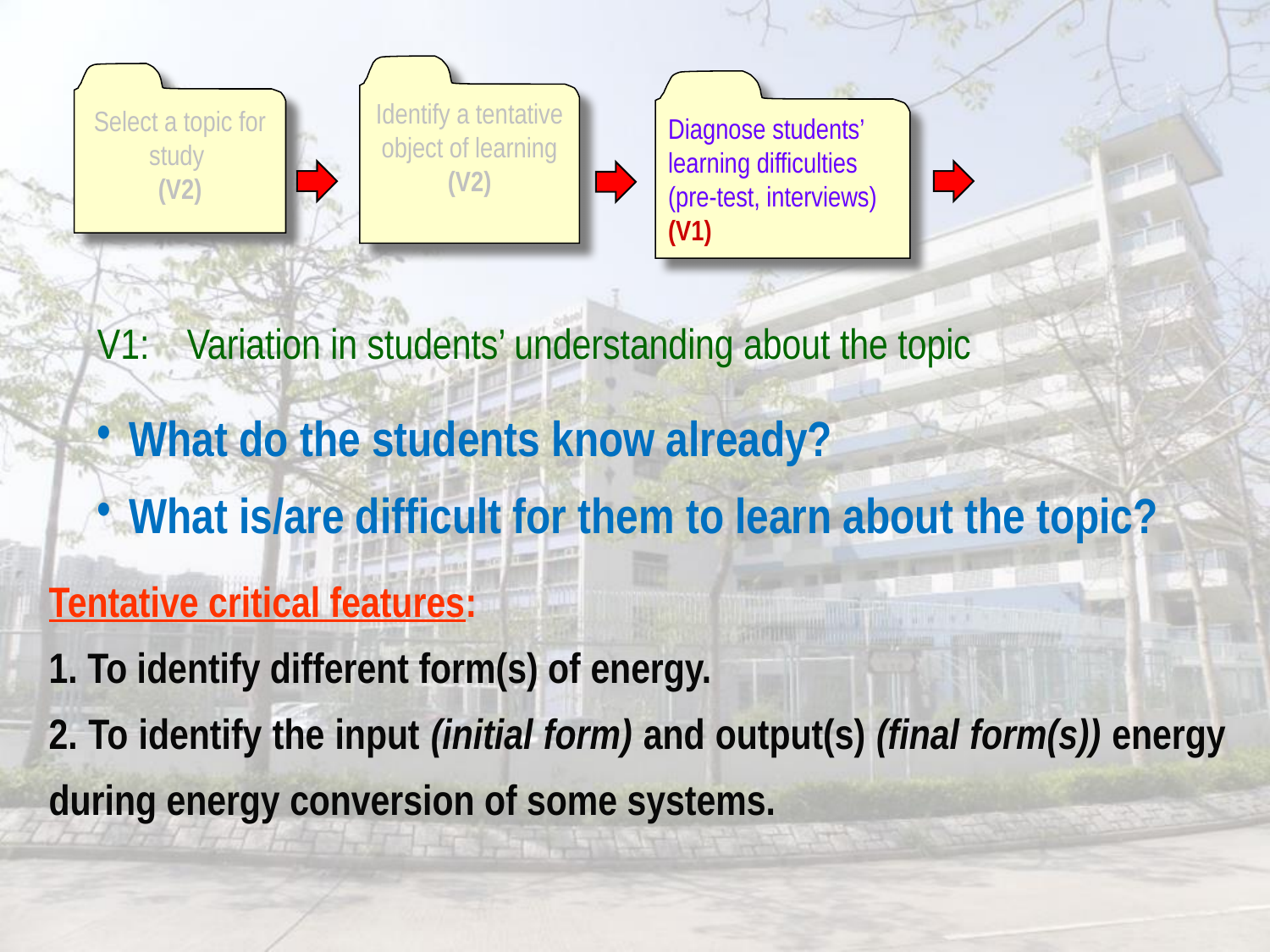

Identify a tentative object of learning
(V2)

Select a topic for study
(V2)

Diagnose students’ learning difficulties (pre-test, interviews) (V1)

V1:	 Variation in students’ understanding about the topic
What do the students know already?
What is/are difficult for them to learn about the topic?
Tentative critical features:
1. To identify different form(s) of energy.
2. To identify the input (initial form) and output(s) (final form(s)) energy during energy conversion of some systems.